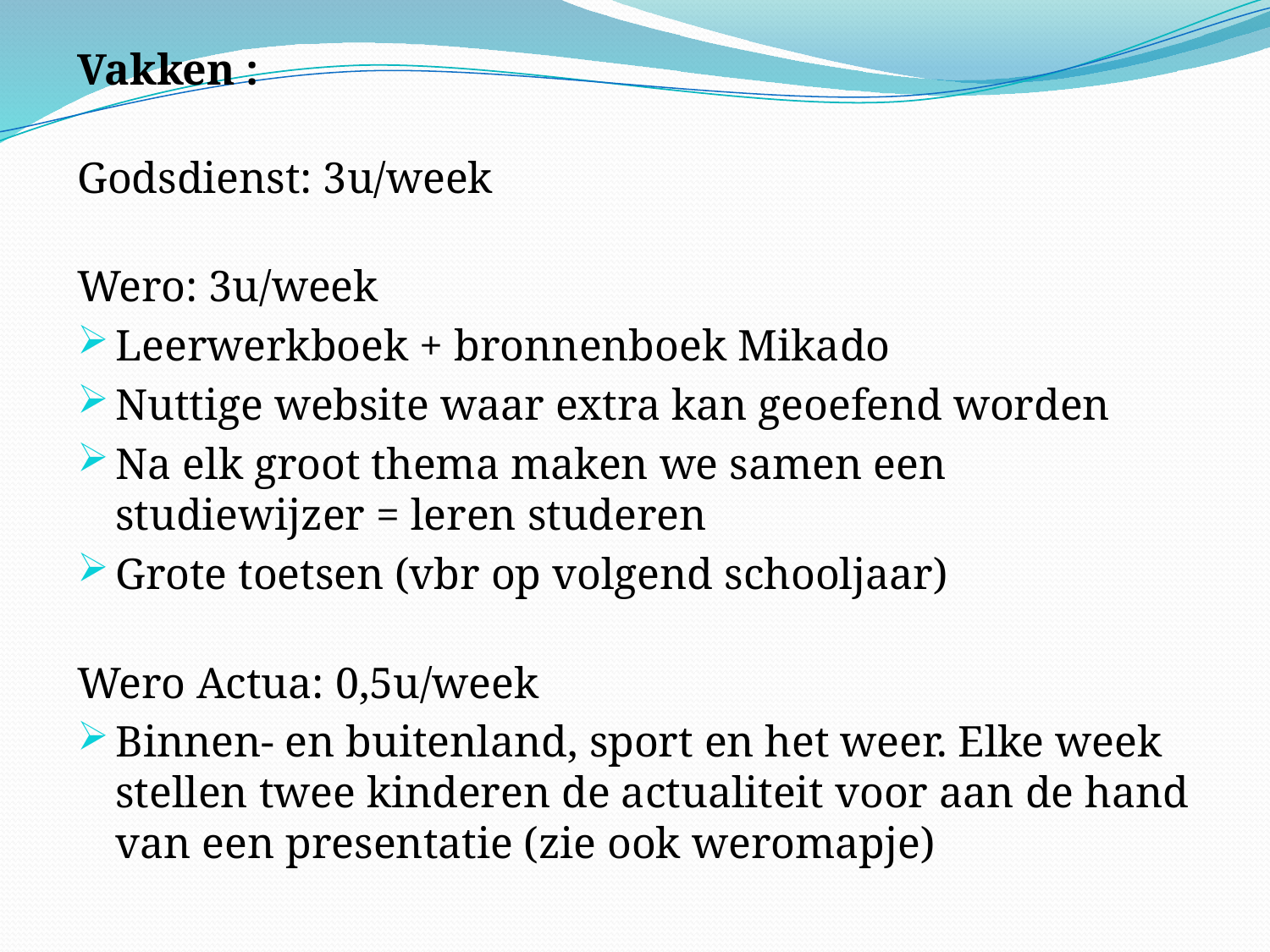

Vakken :

Godsdienst: 3u/week

Wero: 3u/week
Leerwerkboek + bronnenboek Mikado
Nuttige website waar extra kan geoefend worden
Na elk groot thema maken we samen een studiewijzer = leren studeren
Grote toetsen (vbr op volgend schooljaar)

Wero Actua: 0,5u/week
Binnen- en buitenland, sport en het weer. Elke week stellen twee kinderen de actualiteit voor aan de hand van een presentatie (zie ook weromapje)